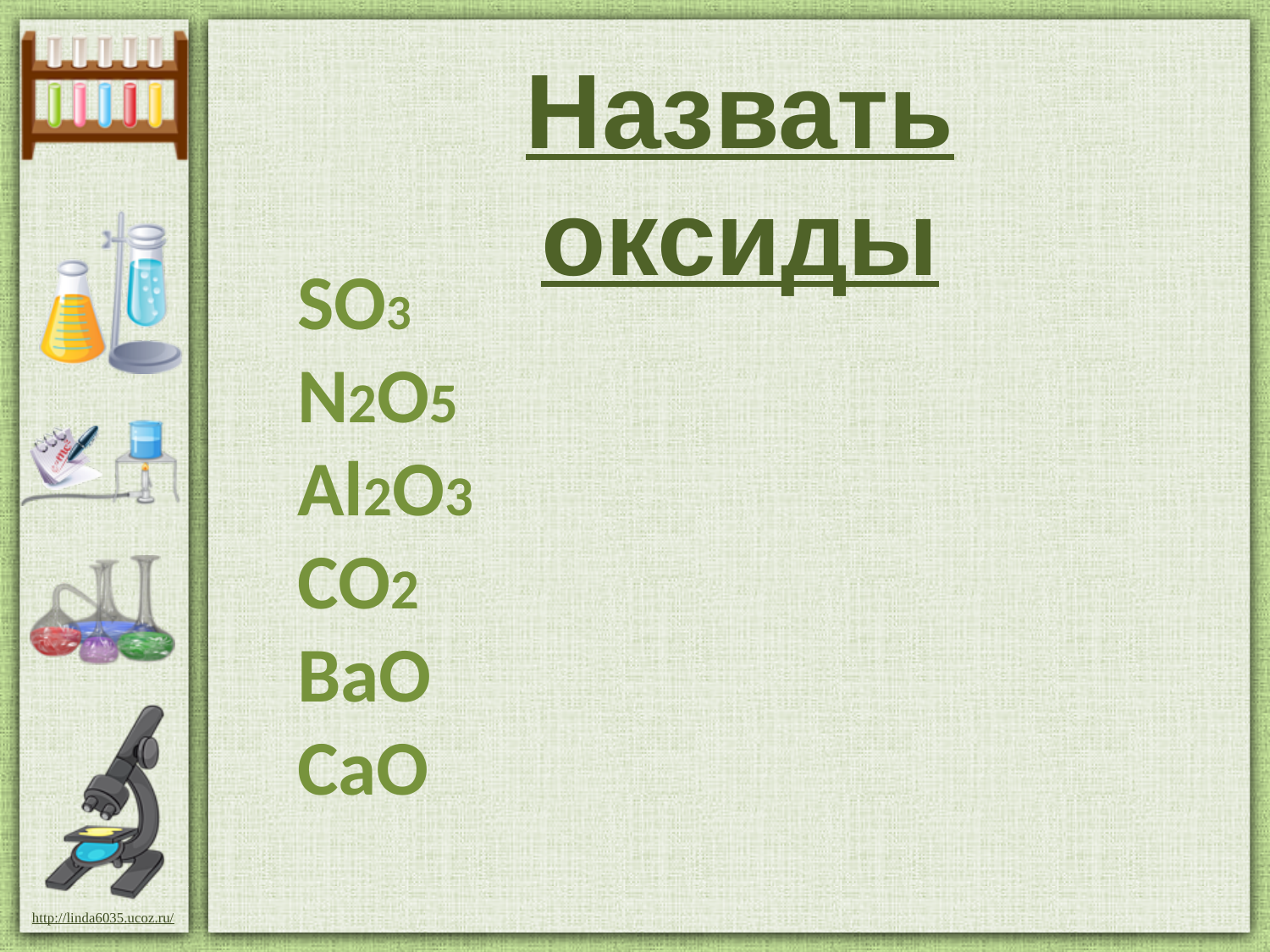

Назвать оксиды
SO3
N2O5
Al2O3
CO2
BaO
CaO